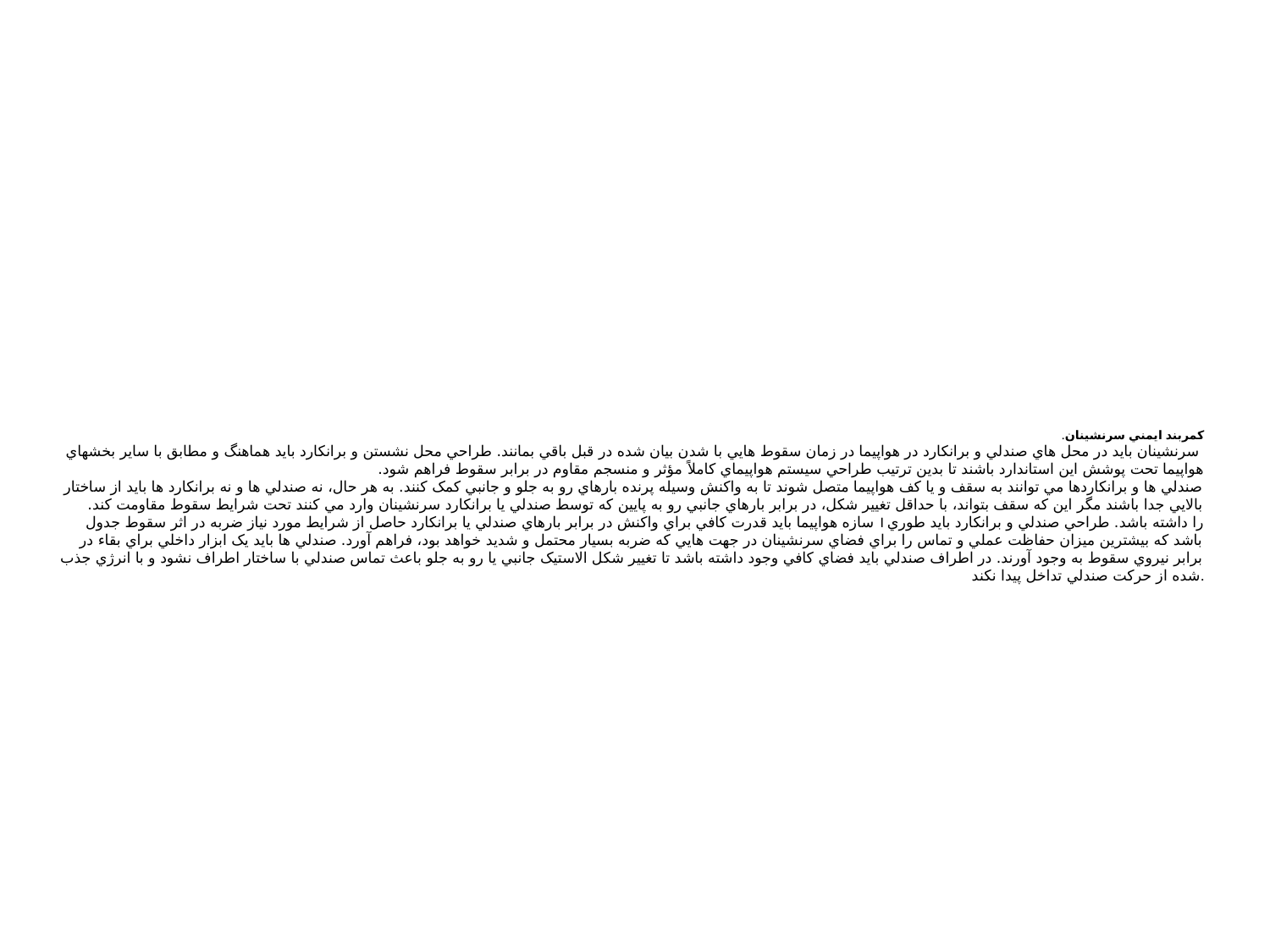

# کمربند ايمني سرنشينان. سرنشينان بايد در محل هاي صندلي و برانکارد در هواپيما در زمان سقوط هايي با شدن بيان شده در قبل باقي بمانند. طراحي محل نشستن و برانکارد بايد هماهنگ و مطابق با ساير بخشهاي هواپيما تحت پوشش اين استاندارد باشند تا بدين ترتيب طراحي سيستم هواپيماي کاملاً مؤثر و منسجم مقاوم در برابر سقوط فراهم شود. صندلي ها و برانکاردها مي توانند به سقف و يا کف هواپيما متصل شوند تا به واکنش وسيله پرنده بارهاي رو به جلو و جانبي کمک کنند. به هر حال، نه صندلي ها و نه برانکارد ها بايد از ساختار بالايي جدا باشند مگر اين که سقف بتواند، با حداقل تغيير شکل، در برابر بارهاي جانبي رو به پايين که توسط صندلي يا برانکارد سرنشينان وارد مي کنند تحت شرايط سقوط مقاومت کند. سازه هواپيما بايد قدرت کافي براي واکنش در برابر بارهاي صندلي يا برانکارد حاصل از شرايط مورد نياز ضربه در اثر سقوط جدول I را داشته باشد. طراحي صندلي و برانکارد بايد طوري باشد که بيشترين ميزان حفاظت عملي و تماس را براي فضاي سرنشينان در جهت هايي که ضربه بسيار محتمل و شديد خواهد بود، فراهم آورد. صندلي ها بايد يک ابزار داخلي براي بقاء در برابر نيروي سقوط به وجود آورند. در اطراف صندلي بايد فضاي کافي وجود داشته باشد تا تغيير شکل الاستيک جانبي يا رو به جلو باعث تماس صندلي با ساختار اطراف نشود و با انرژي جذب شده از حرکت صندلي تداخل پيدا نکند.